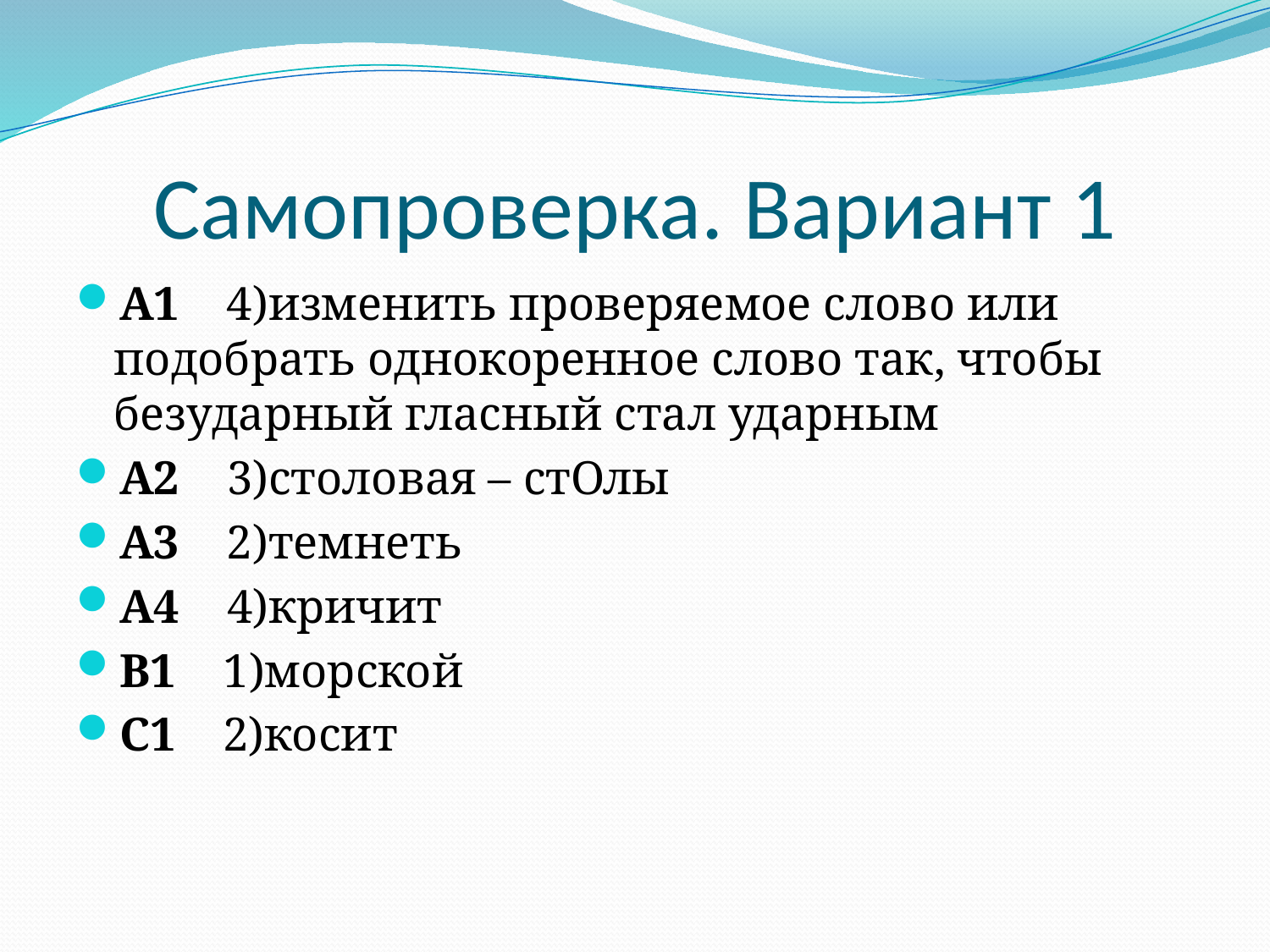

# Самопроверка. Вариант 1
А1    4)изменить проверяемое слово или подобрать однокоренное слово так, чтобы безударный гласный стал ударным
А2    3)столовая – стОлы
А3    2)темнеть
А4    4)кричит
В1    1)морской
С1    2)косит